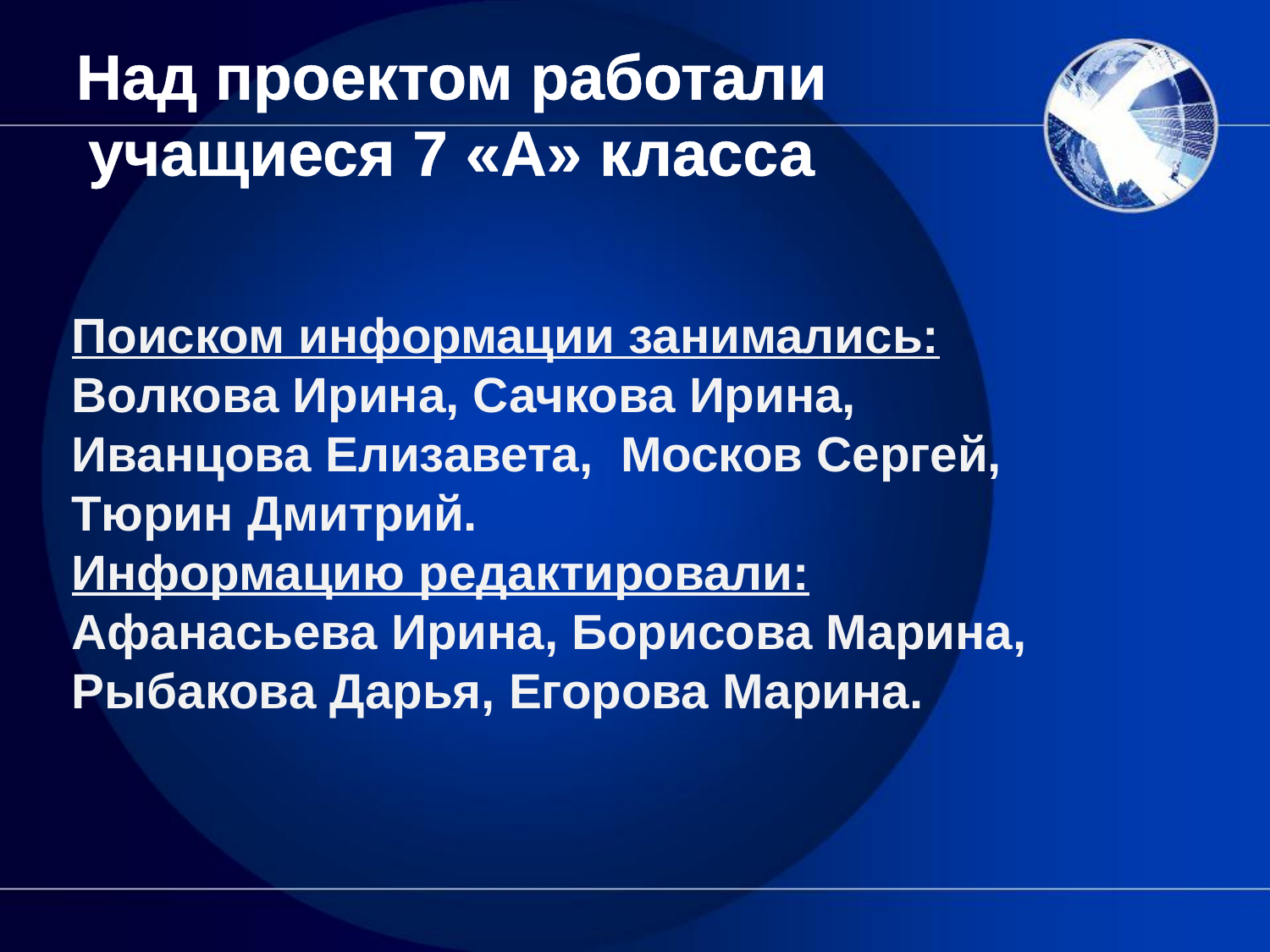

Над проектом работали
учащиеся 7 «А» класса

Поиском информации занимались:
Волкова Ирина, Сачкова Ирина,  Иванцова Елизавета,  Москов Сергей, Тюрин Дмитрий.
Информацию редактировали:
Афанасьева Ирина, Борисова Марина, Рыбакова Дарья, Егорова Марина.